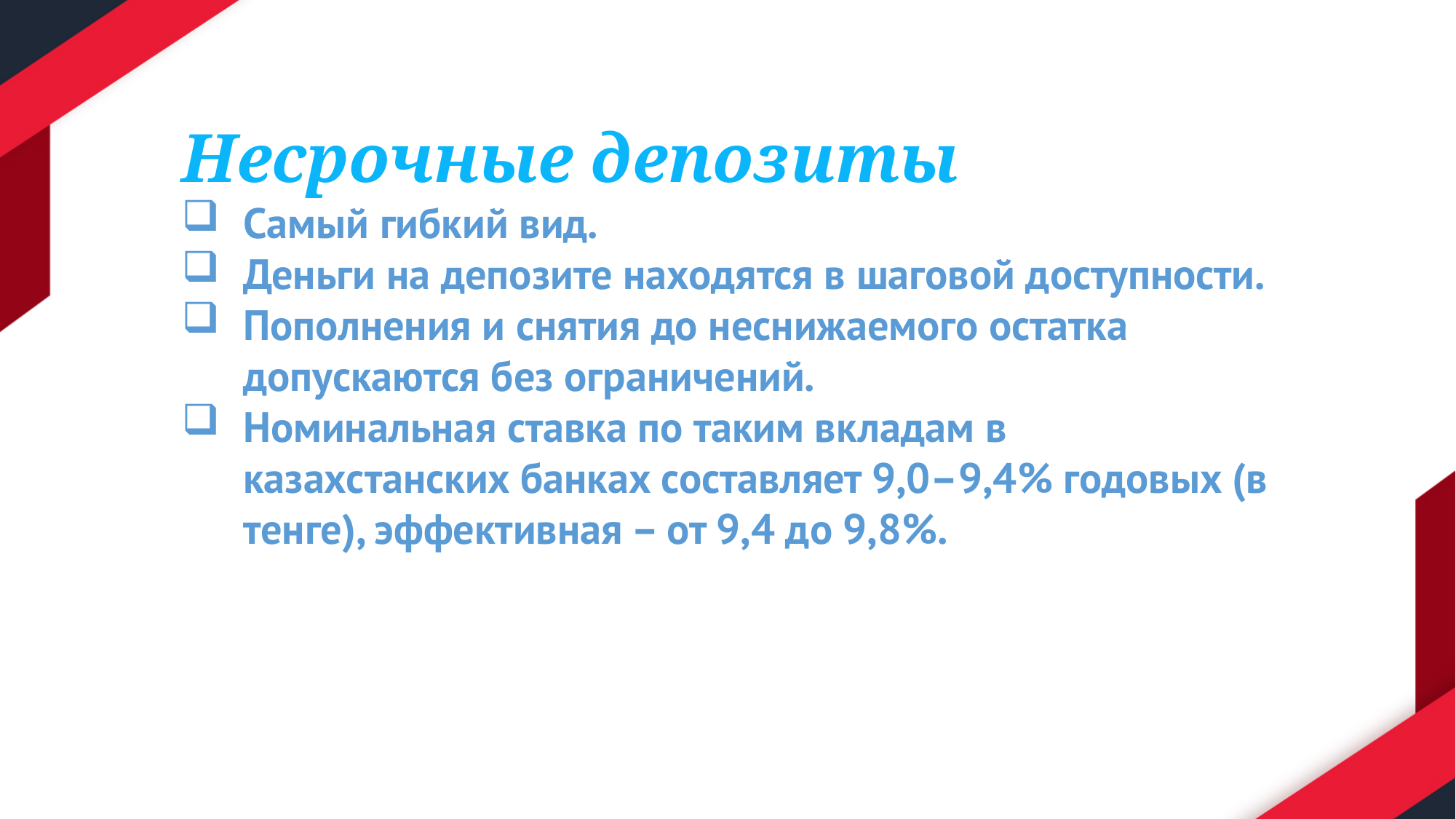

Несрочные депозиты
Самый гибкий вид.
Деньги на депозите находятся в шаговой доступности.
Пополнения и снятия до неснижаемого остатка допускаются без ограничений.
Номинальная ставка по таким вкладам в казахстанских банках составляет 9,0–9,4% годовых (в тенге), эффективная – от 9,4 до 9,8%.